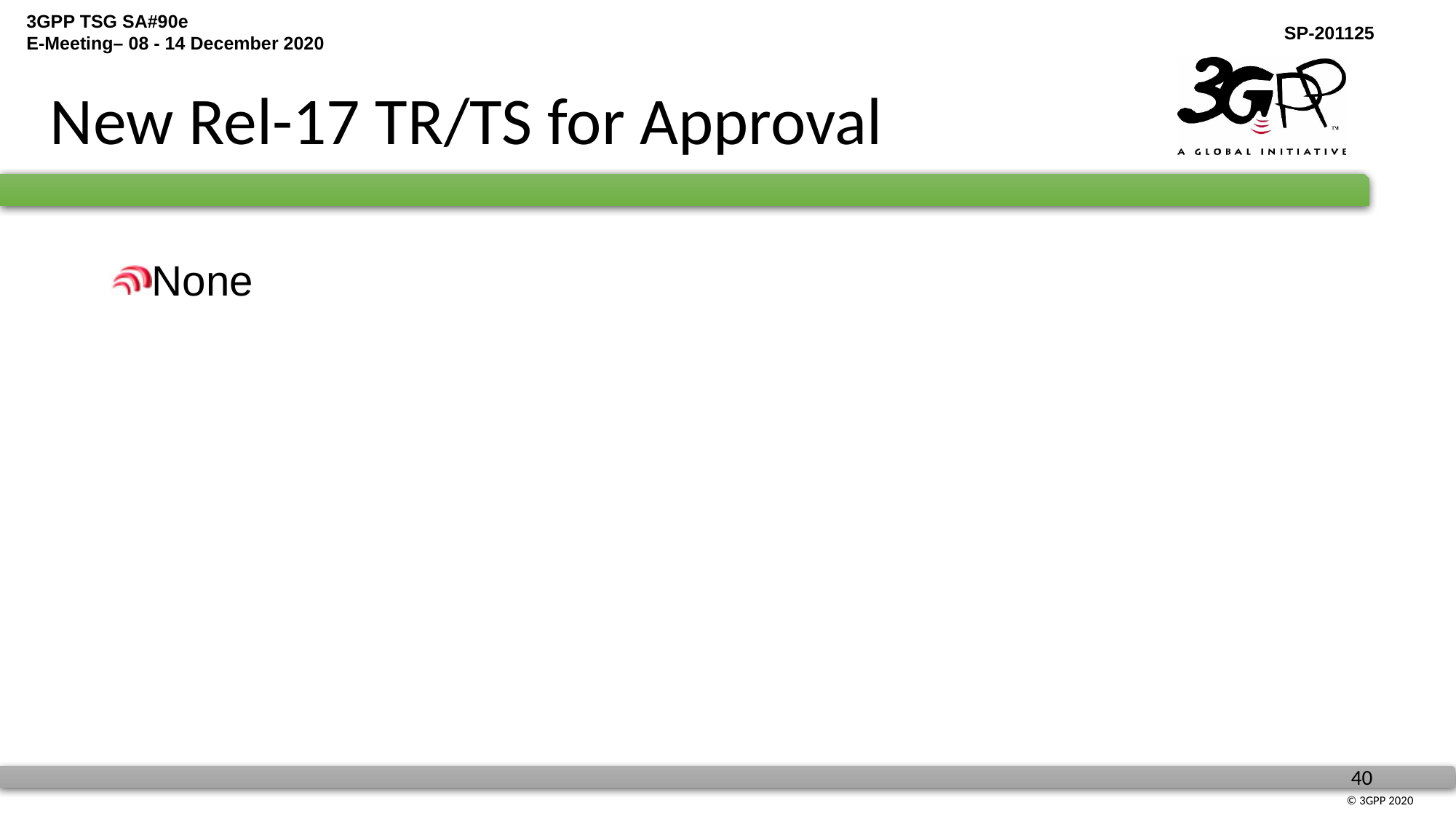

# New Rel-17 TR/TS for Approval
None